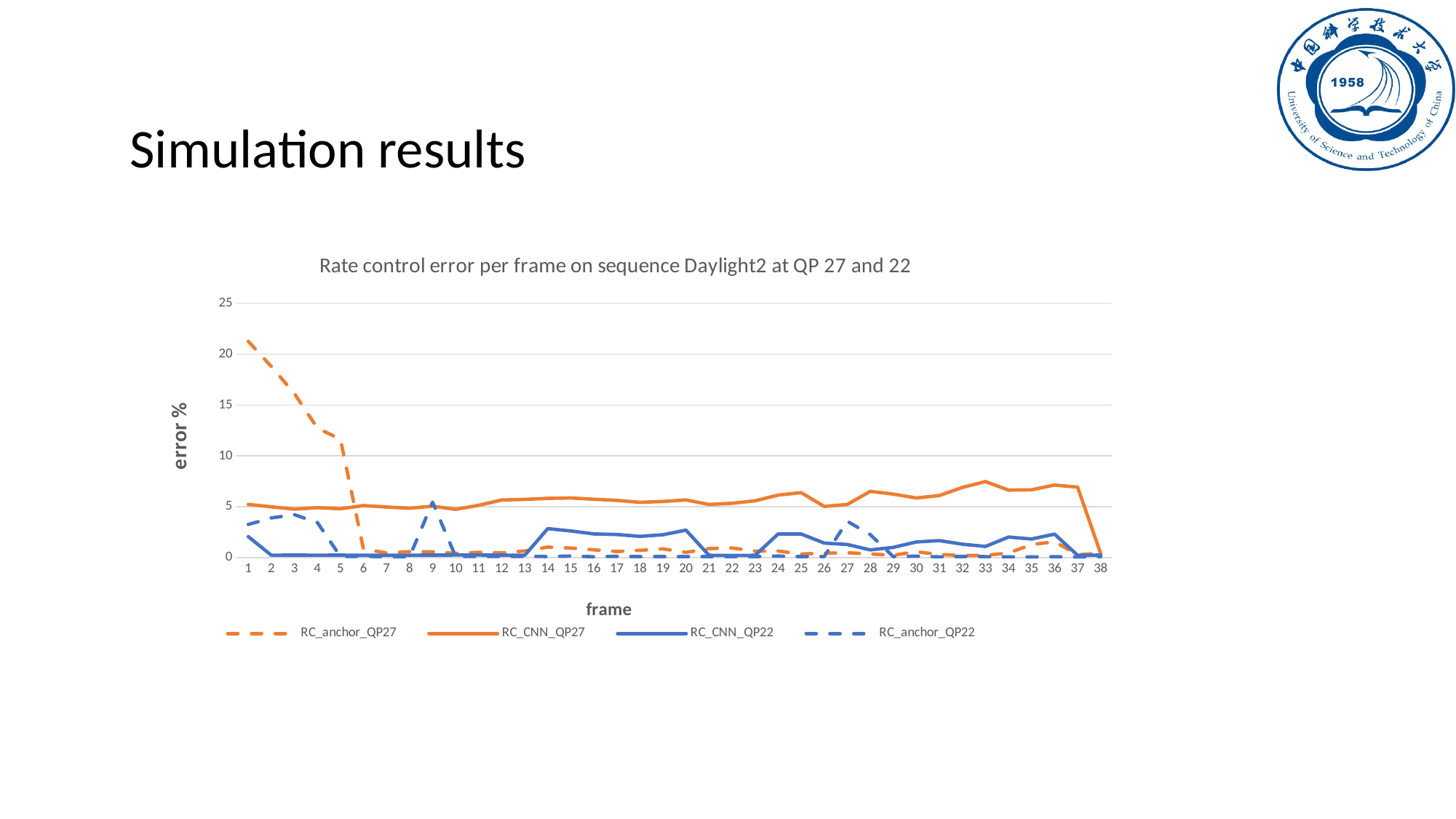

Simulation results

### Chart: Rate control error per frame on sequence Daylight2 at QP 27 and 22

| Category |  |  |  |  |
|---|---|---|---|---|